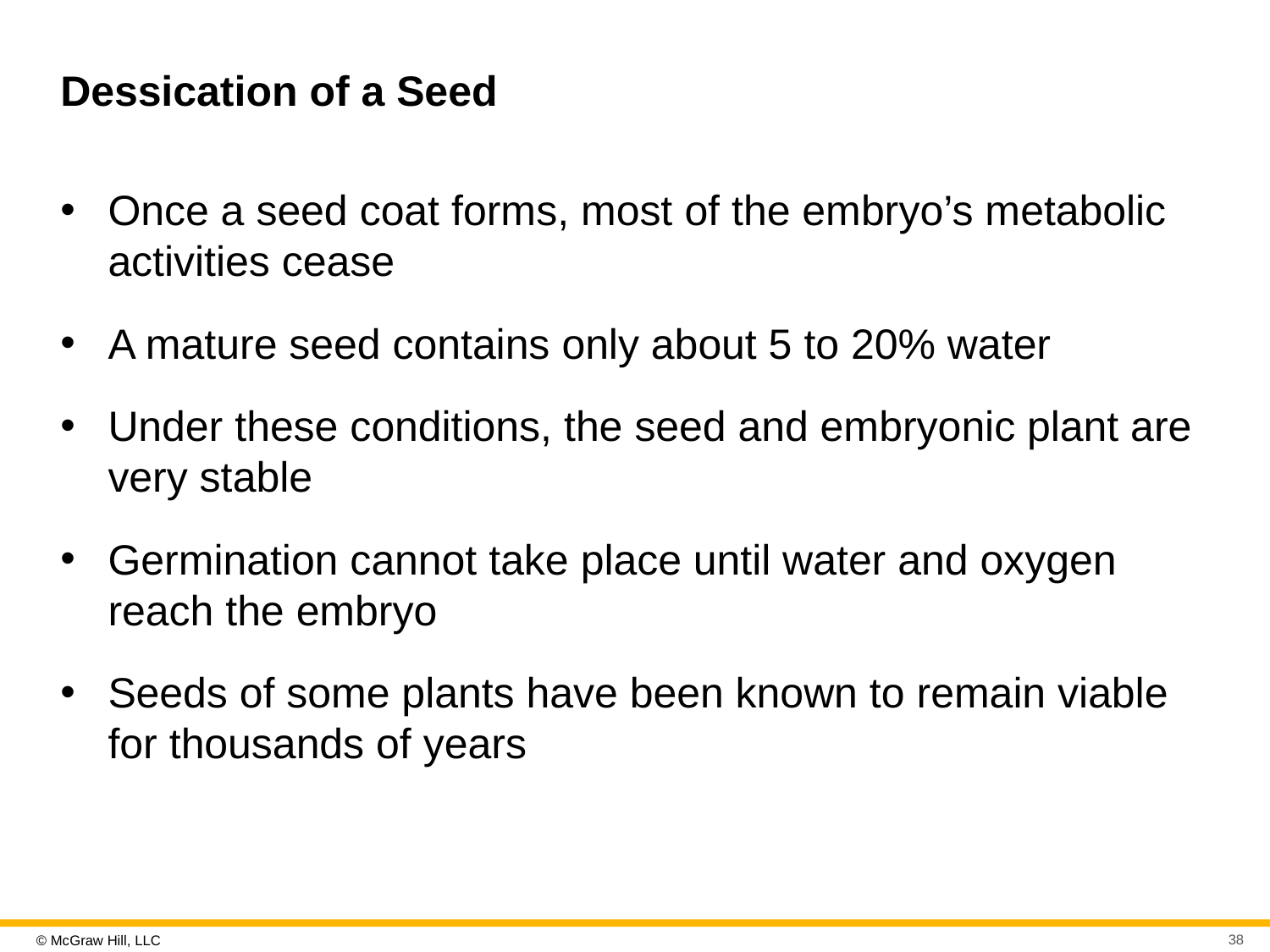

# Dessication of a Seed
Once a seed coat forms, most of the embryo’s metabolic activities cease
A mature seed contains only about 5 to 20% water
Under these conditions, the seed and embryonic plant are very stable
Germination cannot take place until water and oxygen reach the embryo
Seeds of some plants have been known to remain viable for thousands of years
38